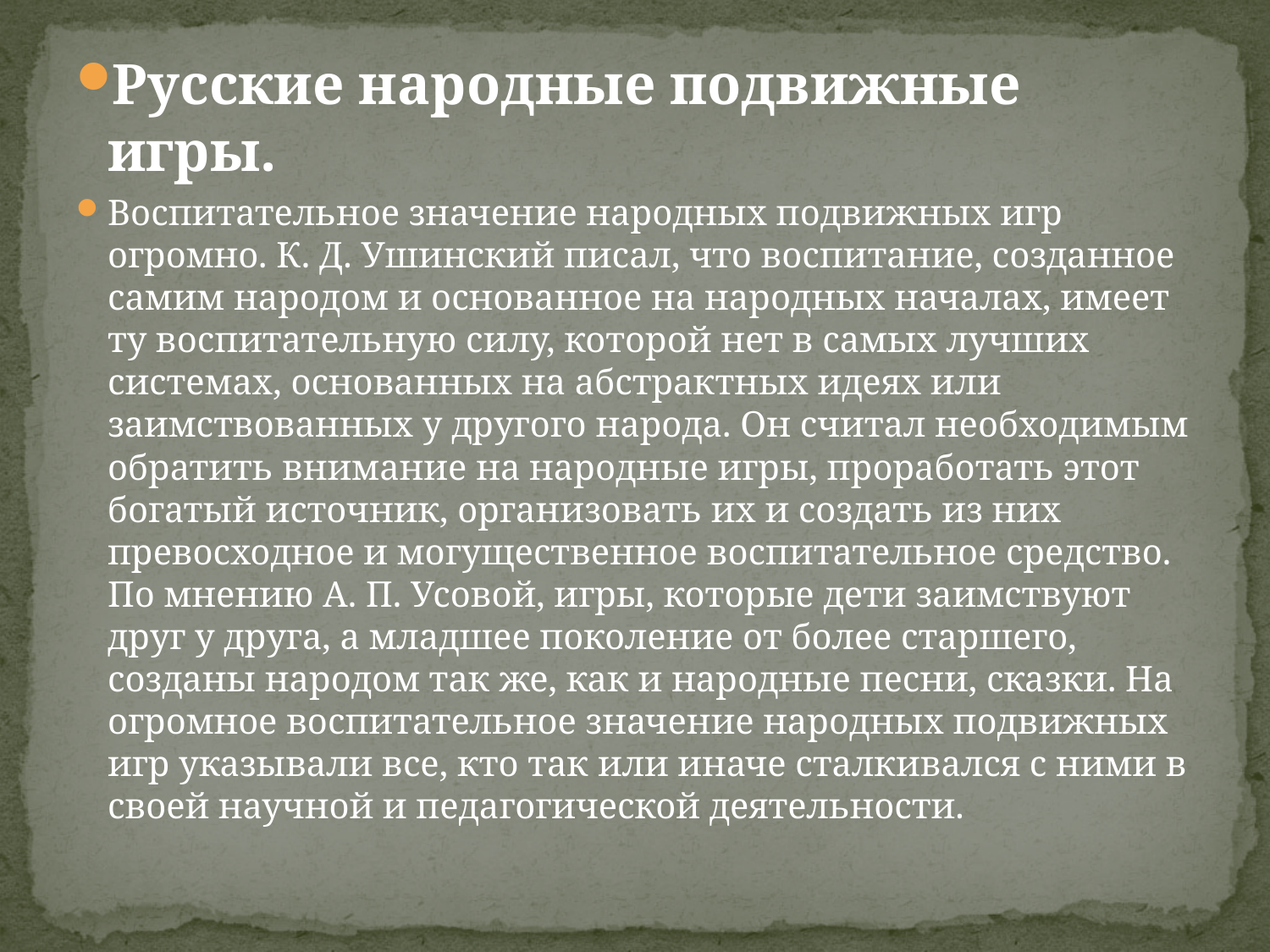

#
Русские народные подвижные игры.
Воспитательное значение народных подвижных игр огромно. К. Д. Ушинский писал, что воспитание, созданное самим народом и основанное на народных началах, имеет ту воспитательную силу, которой нет в самых лучших системах, основанных на абстрактных идеях или заимствованных у другого народа. Он считал необходимым обратить внимание на народные игры, проработать этот богатый источник, организовать их и создать из них превосходное и могущественное воспитательное средство. По мнению А. П. Усовой, игры, которые дети заимствуют друг у друга, а младшее поколение от более старшего, созданы народом так же, как и народные песни, сказки. На огромное воспитательное значение народных подвижных игр указывали все, кто так или иначе сталкивался с ними в своей научной и педагогической деятельности.